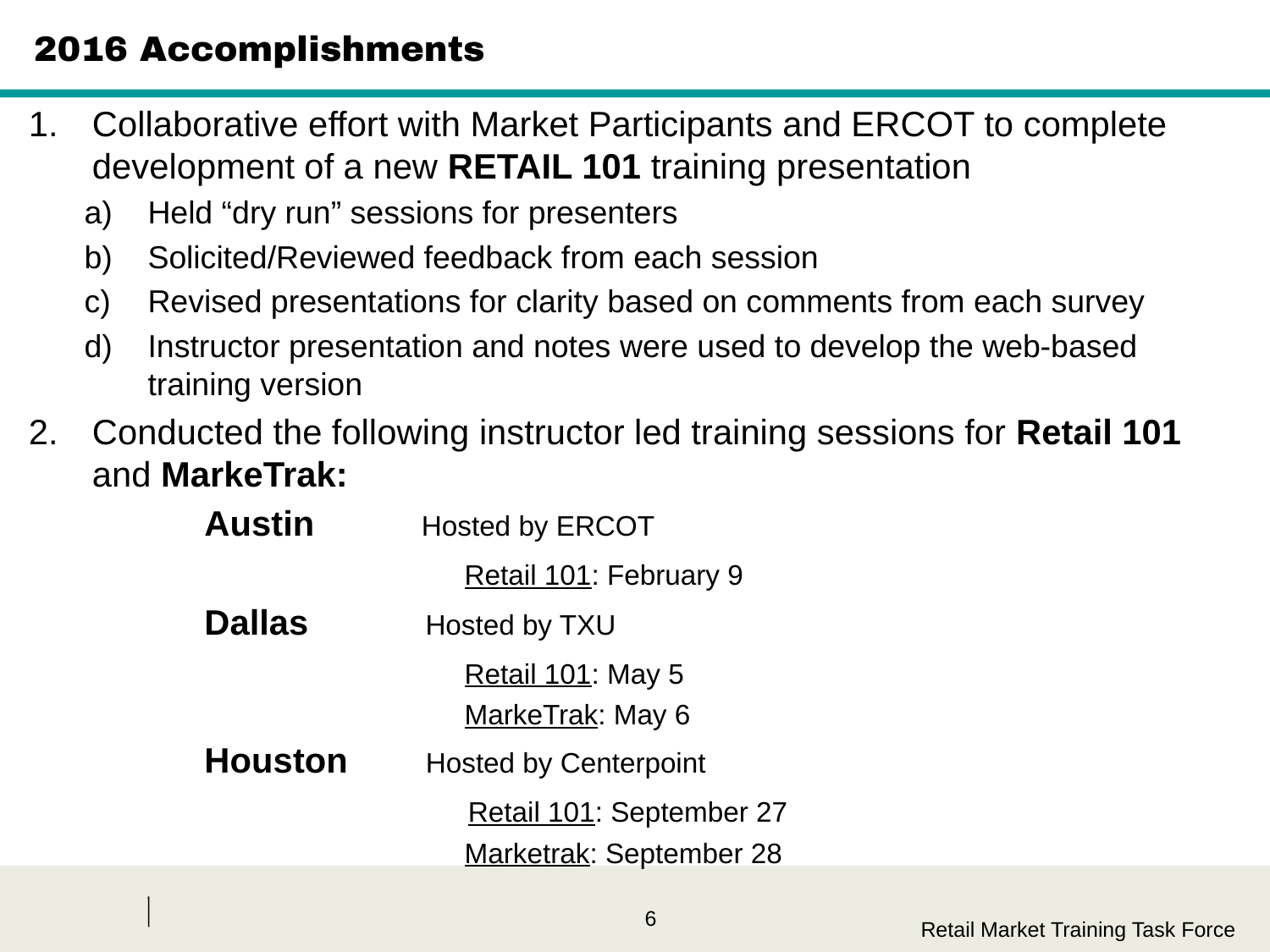

# 2016 Accomplishments
Collaborative effort with Market Participants and ERCOT to complete development of a new RETAIL 101 training presentation
Held “dry run” sessions for presenters
Solicited/Reviewed feedback from each session
Revised presentations for clarity based on comments from each survey
Instructor presentation and notes were used to develop the web-based training version
Conducted the following instructor led training sessions for Retail 101 and MarkeTrak:
	     Austin           Hosted by ERCOT
			       Retail 101: February 9
	     Dallas            Hosted by TXU
			       Retail 101: May 5
			       MarkeTrak: May 6
	     Houston        Hosted by Centerpoint
			      Retail 101: September 27
			       Marketrak: September 28

Retail Market Training Task Force